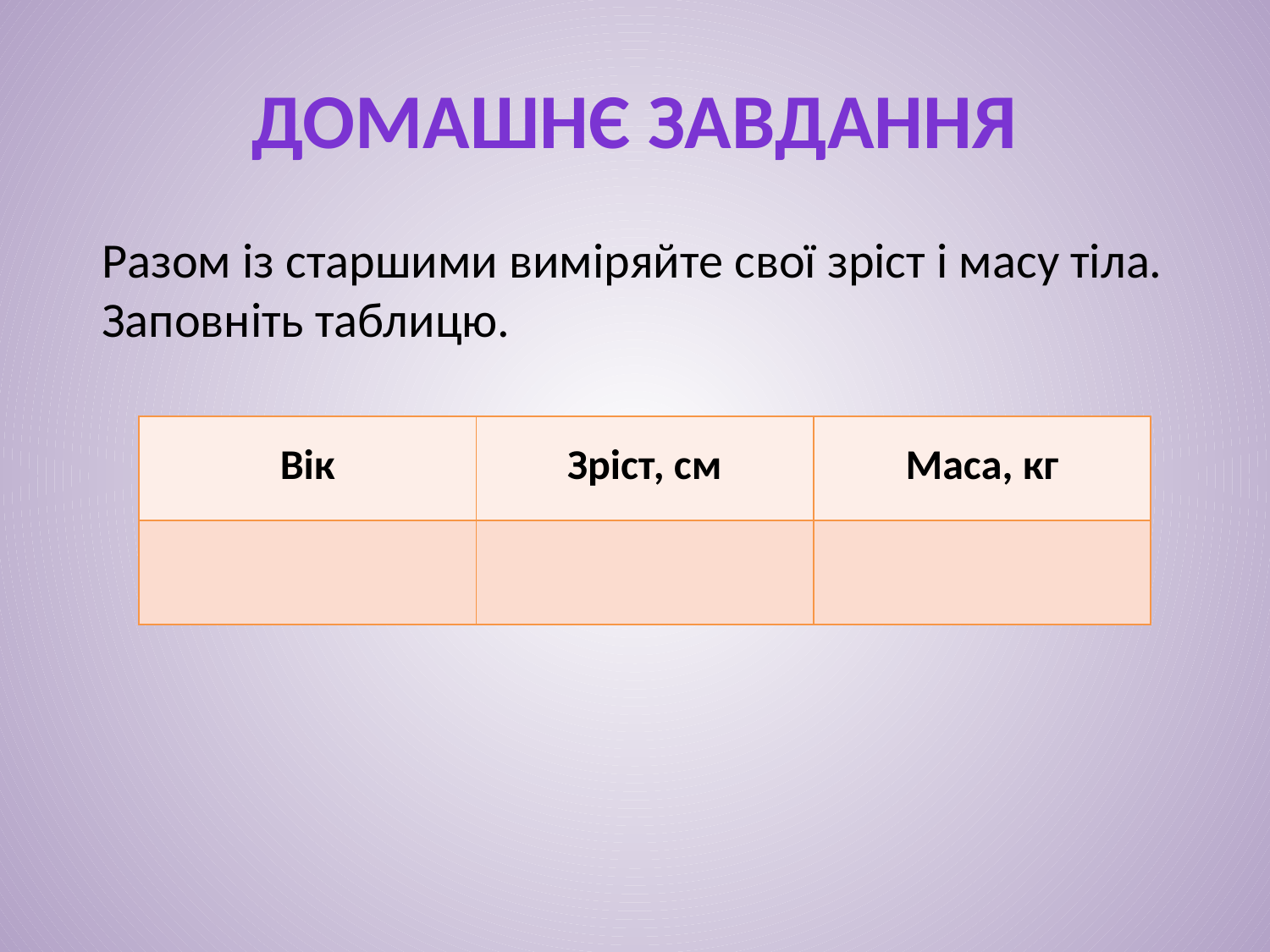

# Домашнє завдання
Разом із старшими виміряйте свої зріст і масу тіла. Заповніть таблицю.

| Вік | Зріст, см | Маса, кг |
| --- | --- | --- |
|  |  |  |